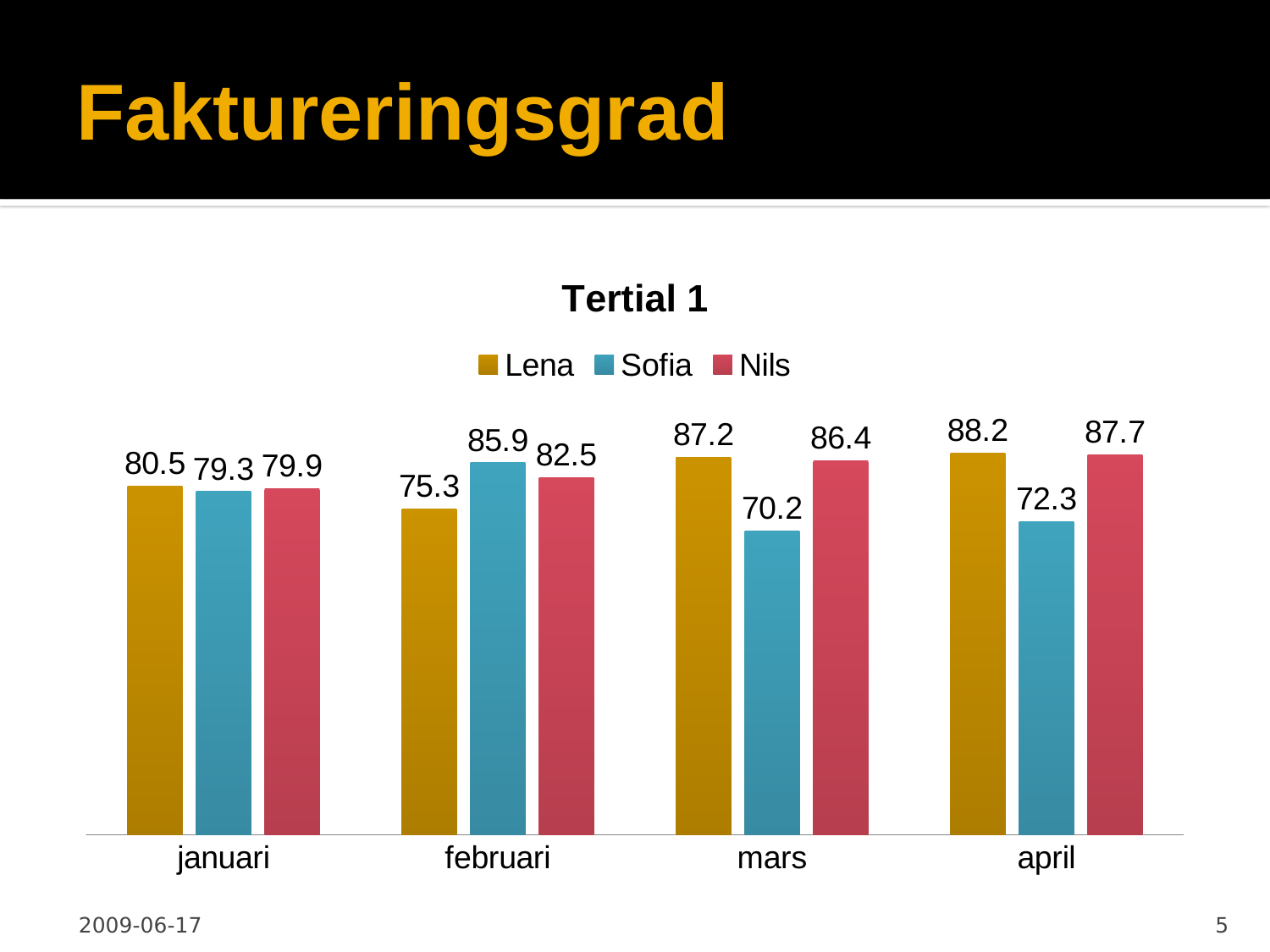

# Faktureringsgrad

### Chart: Tertial 1

| Category | Lena | Sofia | Nils |
|---|---|---|---|
| januari | 80.5 | 79.3 | 79.9 |
| februari | 75.3 | 85.9 | 82.5 |
| mars | 87.2 | 70.2 | 86.4 |
| april | 88.2 | 72.3 | 87.7 |
2009-06-17
5